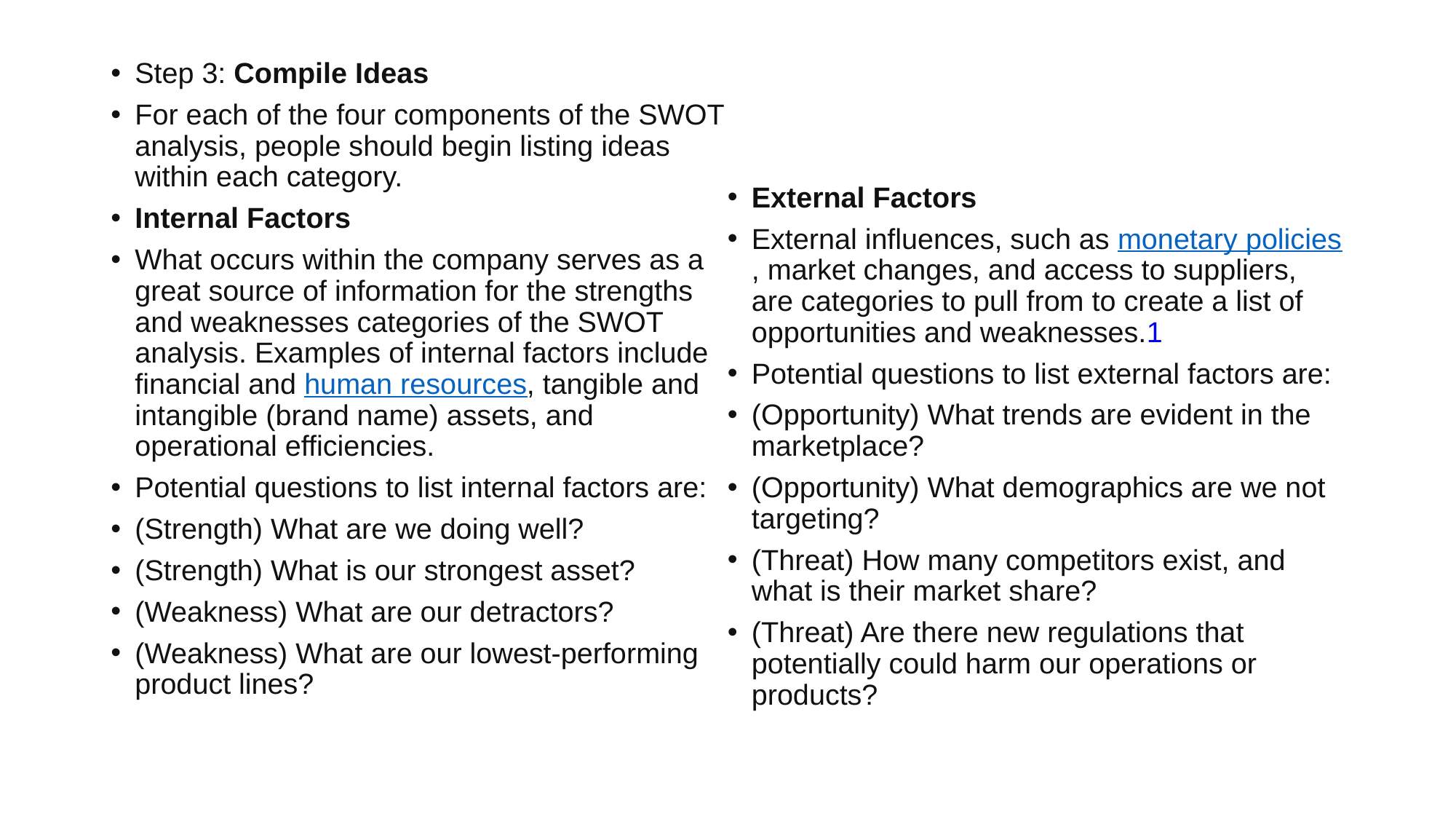

Step 3: Compile Ideas
For each of the four components of the SWOT analysis, people should begin listing ideas within each category.
Internal Factors
What occurs within the company serves as a great source of information for the strengths and weaknesses categories of the SWOT analysis. Examples of internal factors include financial and human resources, tangible and intangible (brand name) assets, and operational efficiencies.
Potential questions to list internal factors are:
(Strength) What are we doing well?
(Strength) What is our strongest asset?
(Weakness) What are our detractors?
(Weakness) What are our lowest-performing product lines?

External Factors
External influences, such as monetary policies, market changes, and access to suppliers, are categories to pull from to create a list of opportunities and weaknesses.1
Potential questions to list external factors are:
(Opportunity) What trends are evident in the marketplace?
(Opportunity) What demographics are we not targeting?
(Threat) How many competitors exist, and what is their market share?
(Threat) Are there new regulations that potentially could harm our operations or products?